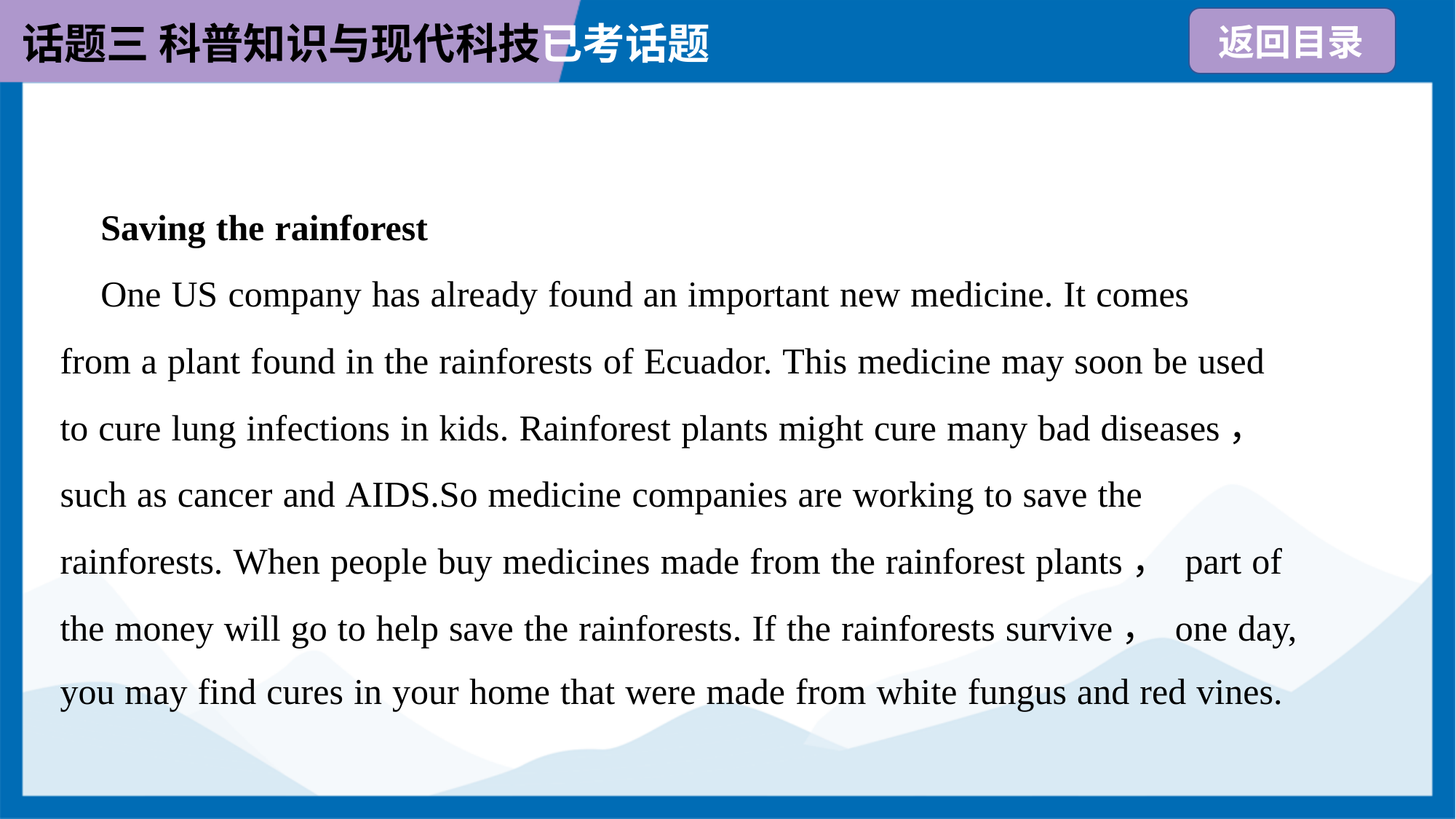

Saving the rainforest
    One US company has already found an important new medicine. It comes
from a plant found in the rainforests of Ecuador. This medicine may soon be used
to cure lung infections in kids. Rainforest plants might cure many bad diseases，
such as cancer and AIDS.So medicine companies are working to save the
rainforests. When people buy medicines made from the rainforest plants， part of
the money will go to help save the rainforests. If the rainforests survive， one day,
you may find cures in your home that were made from white fungus and red vines.